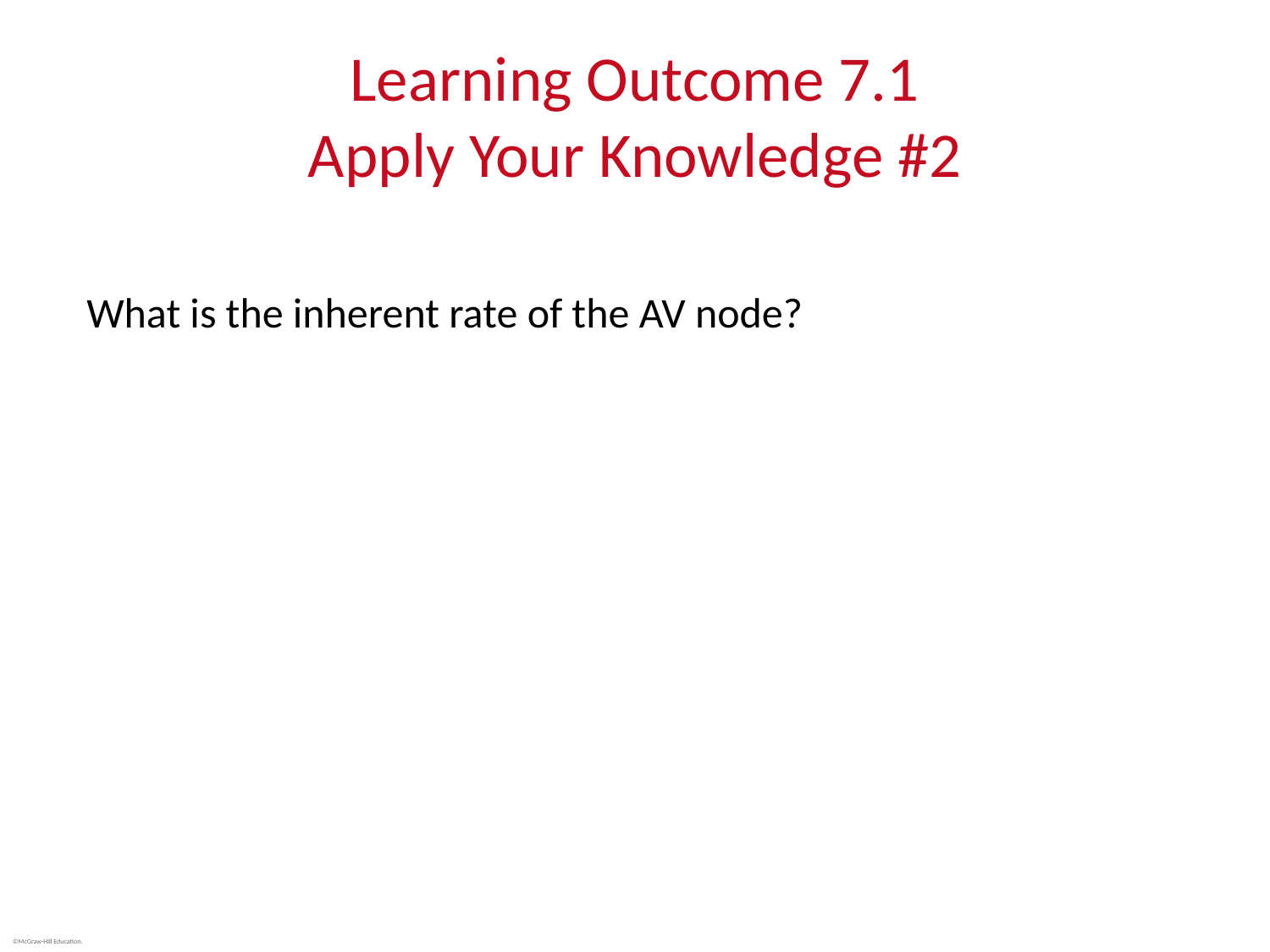

# Learning Outcome 7.1 Apply Your Knowledge #2
What is the inherent rate of the AV node?